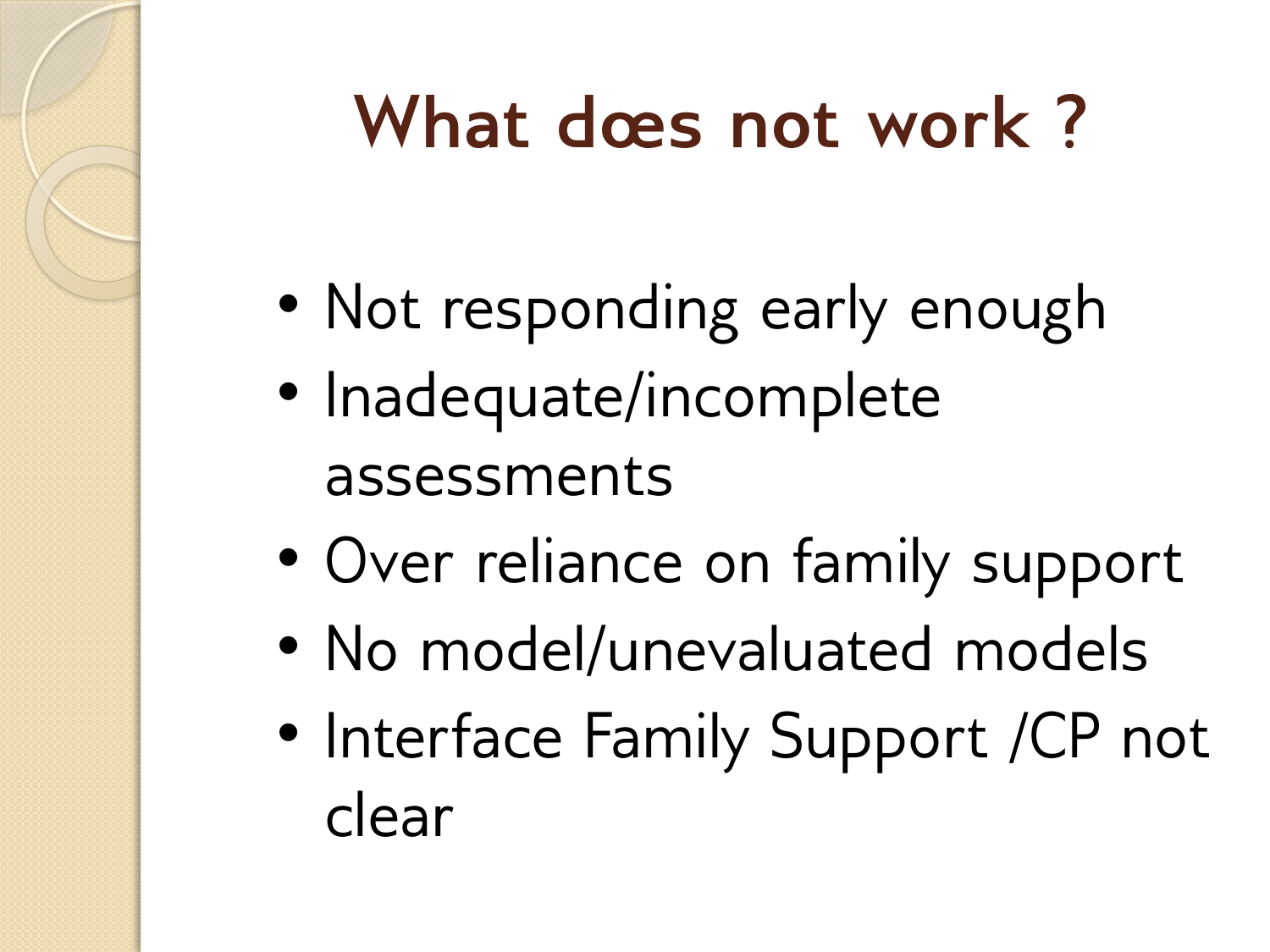

# What does not work ?

Not responding early enough
Inadequate/incomplete assessments
Over reliance on family support
No model/unevaluated models
Interface Family Support /CP not clear